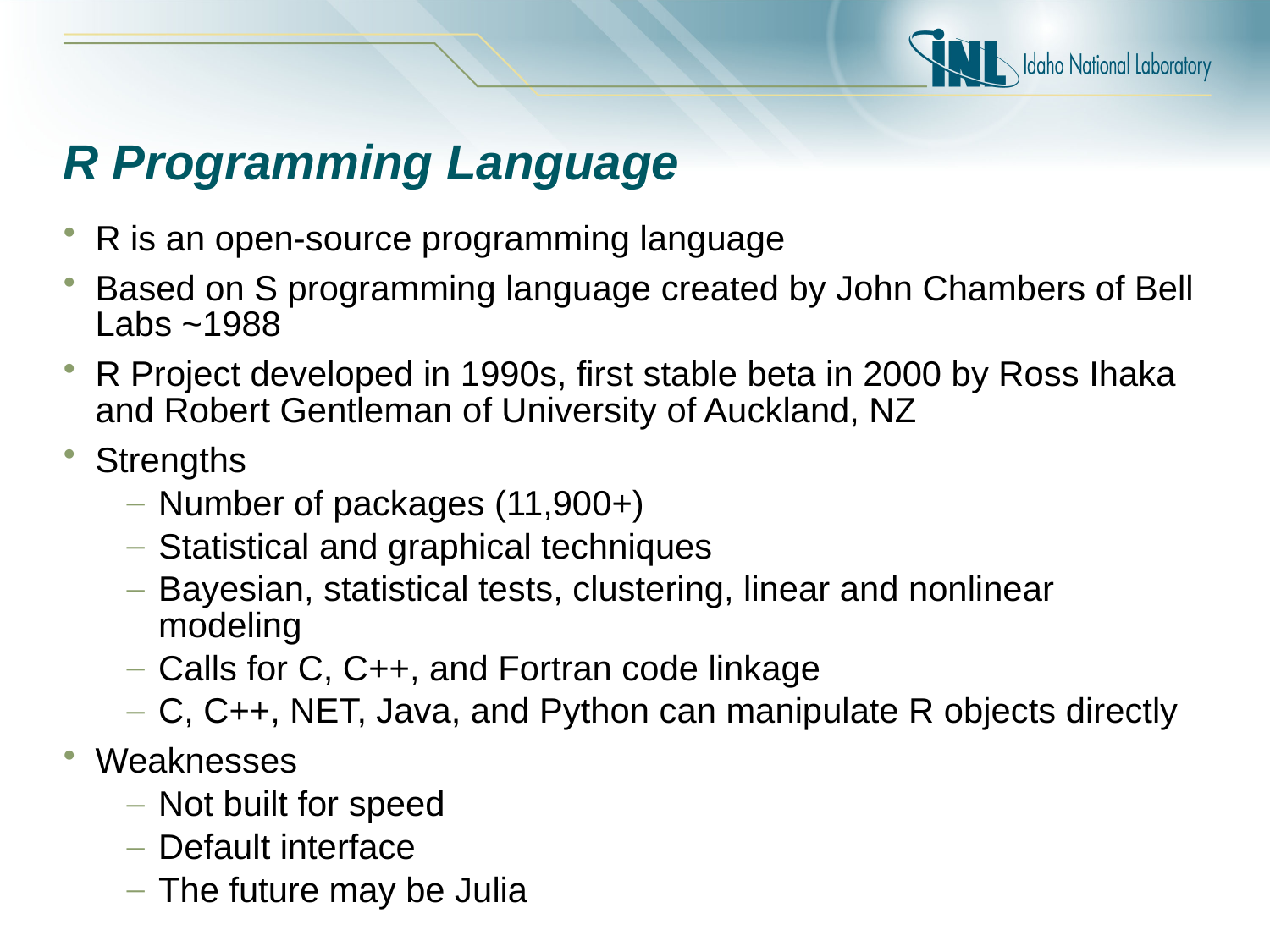

# R Programming Language
R is an open-source programming language
Based on S programming language created by John Chambers of Bell Labs ~1988
R Project developed in 1990s, first stable beta in 2000 by Ross Ihaka and Robert Gentleman of University of Auckland, NZ
Strengths
Number of packages (11,900+)
Statistical and graphical techniques
Bayesian, statistical tests, clustering, linear and nonlinear modeling
Calls for C, C++, and Fortran code linkage
C, C++, NET, Java, and Python can manipulate R objects directly
Weaknesses
Not built for speed
Default interface
The future may be Julia